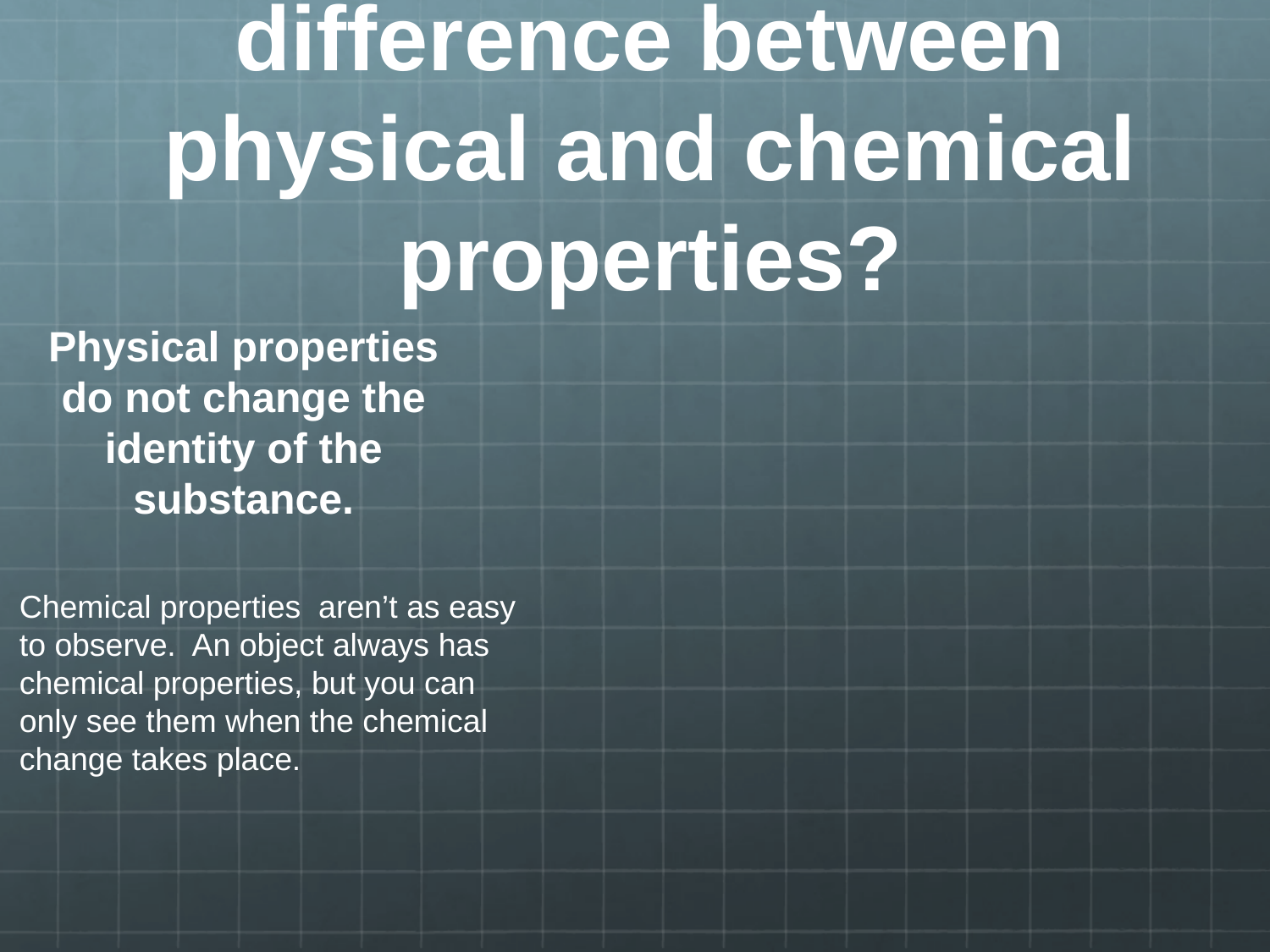

# How do you tell the difference between physical and chemical properties?
Physical properties do not change the identity of the substance.

Chemical properties  aren’t as easy to observe.  An object always has chemical properties, but you can only see them when the chemical change takes place.